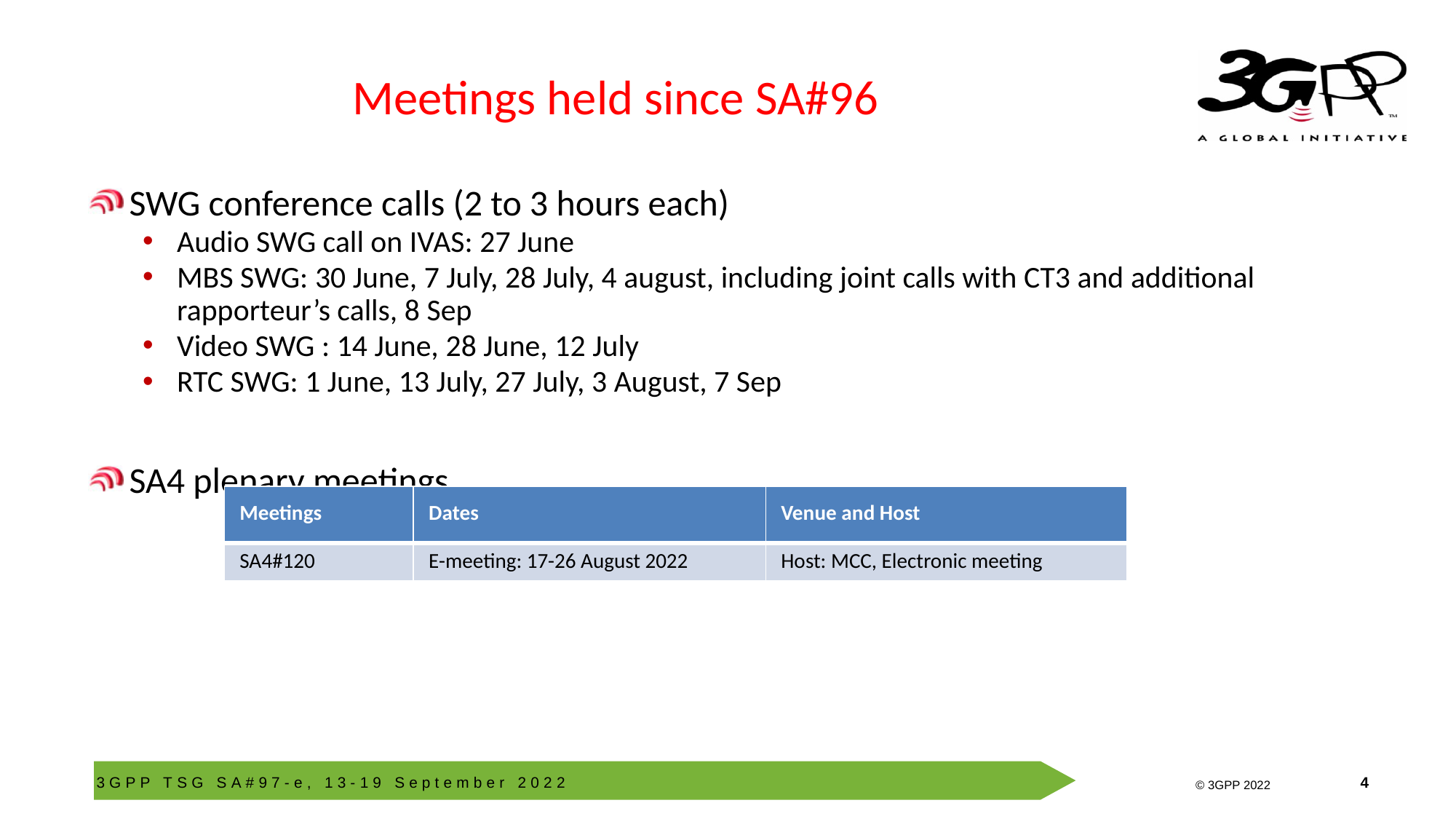

# Meetings held since SA#96
SWG conference calls (2 to 3 hours each)
Audio SWG call on IVAS: 27 June
MBS SWG: 30 June, 7 July, 28 July, 4 august, including joint calls with CT3 and additional rapporteur’s calls, 8 Sep
Video SWG : 14 June, 28 June, 12 July
RTC SWG: 1 June, 13 July, 27 July, 3 August, 7 Sep

SA4 plenary meetings
| Meetings | Dates | Venue and Host |
| --- | --- | --- |
| SA4#120 | E-meeting: 17-26 August 2022 | Host: MCC, Electronic meeting |